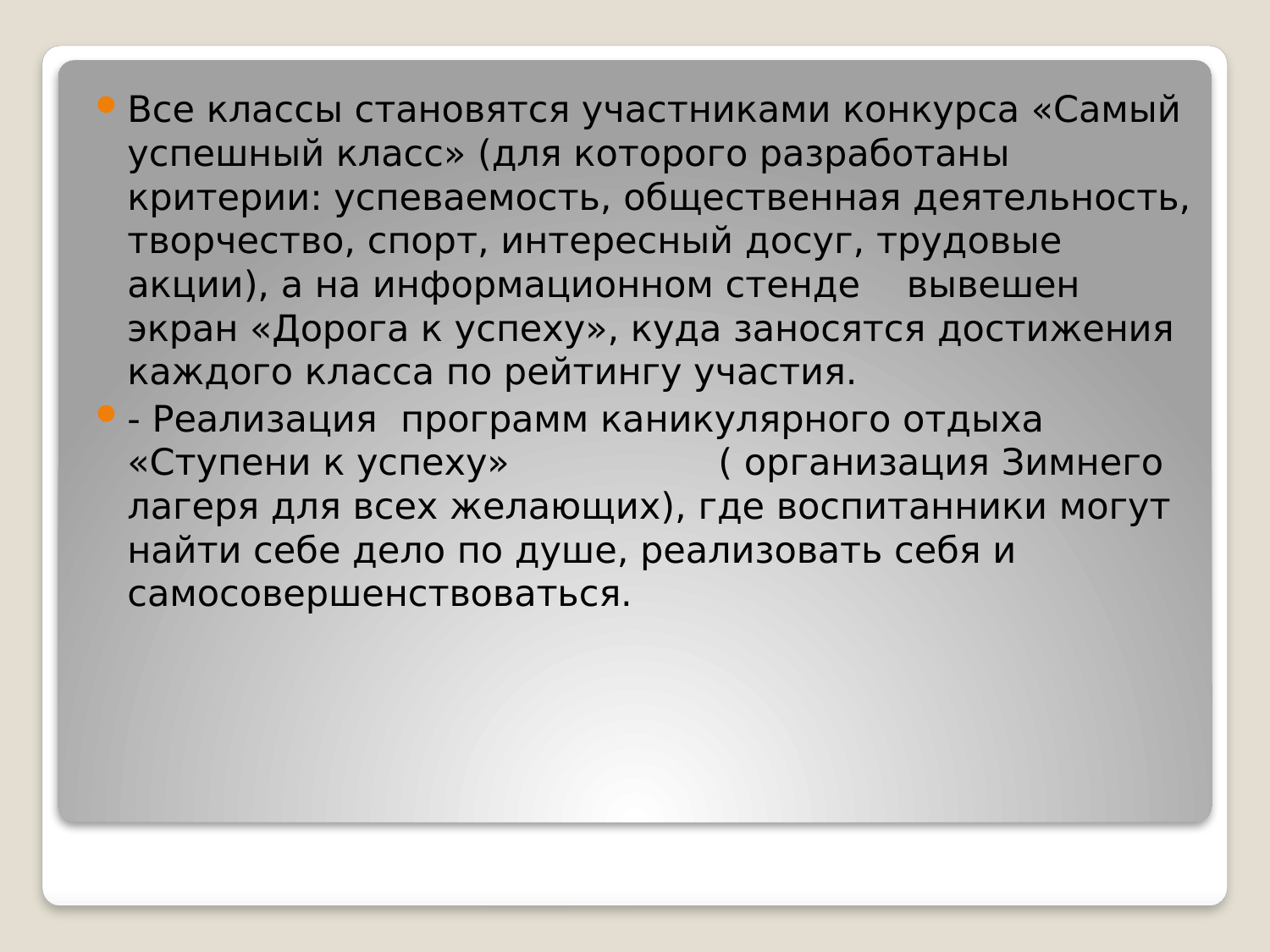

Все классы становятся участниками конкурса «Самый успешный класс» (для которого разработаны критерии: успеваемость, общественная деятельность, творчество, спорт, интересный досуг, трудовые акции), а на информационном стенде    вывешен экран «Дорога к успеху», куда заносятся достижения каждого класса по рейтингу участия.
- Реализация  программ каникулярного отдыха «Ступени к успеху»                  ( организация Зимнего лагеря для всех желающих), где воспитанники могут найти себе дело по душе, реализовать себя и самосовершенствоваться.